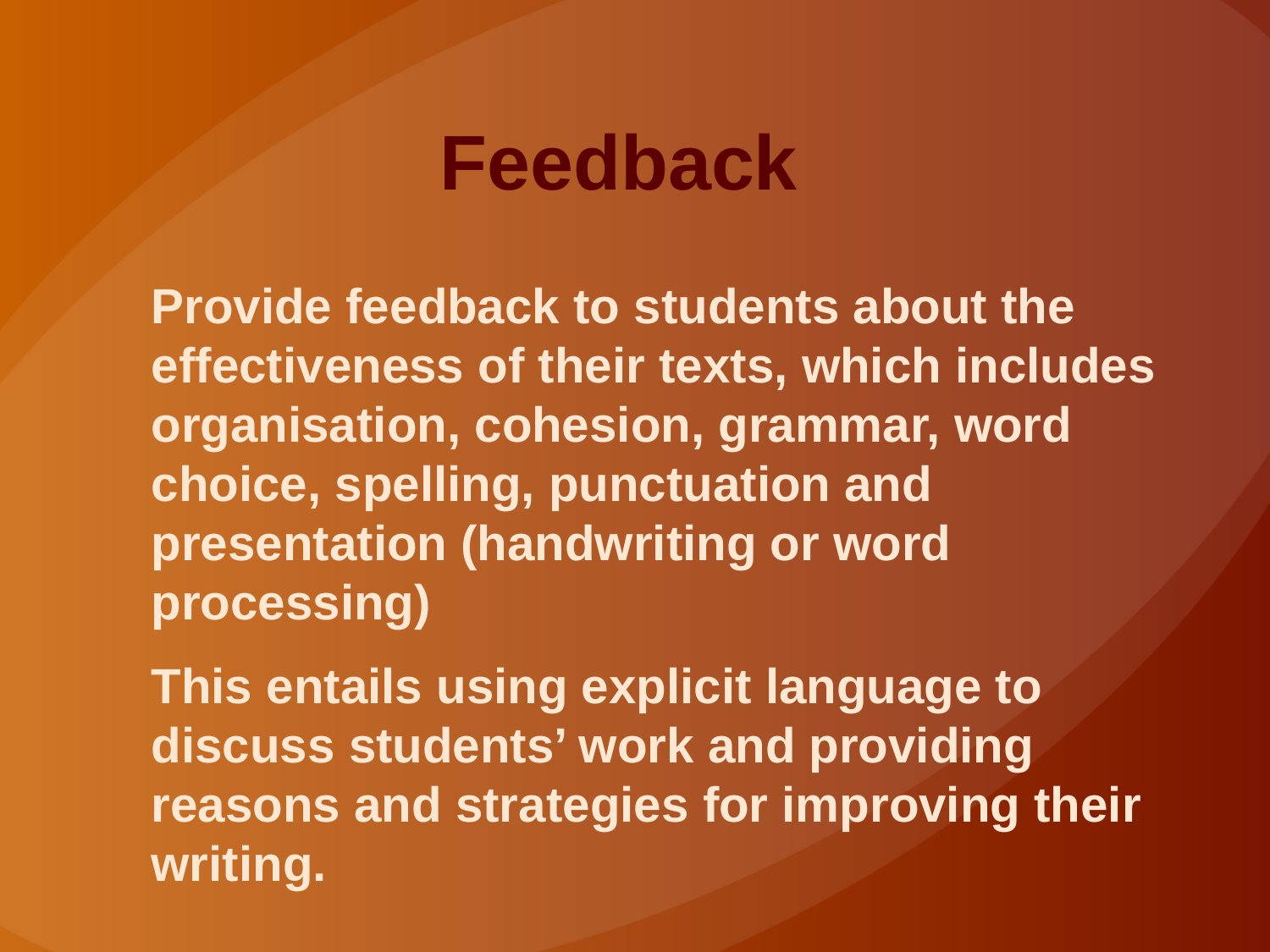

Feedback
Provide feedback to students about the effectiveness of their texts, which includes organisation, cohesion, grammar, word choice, spelling, punctuation and presentation (handwriting or word processing)
This entails using explicit language to discuss students’ work and providing reasons and strategies for improving their writing.